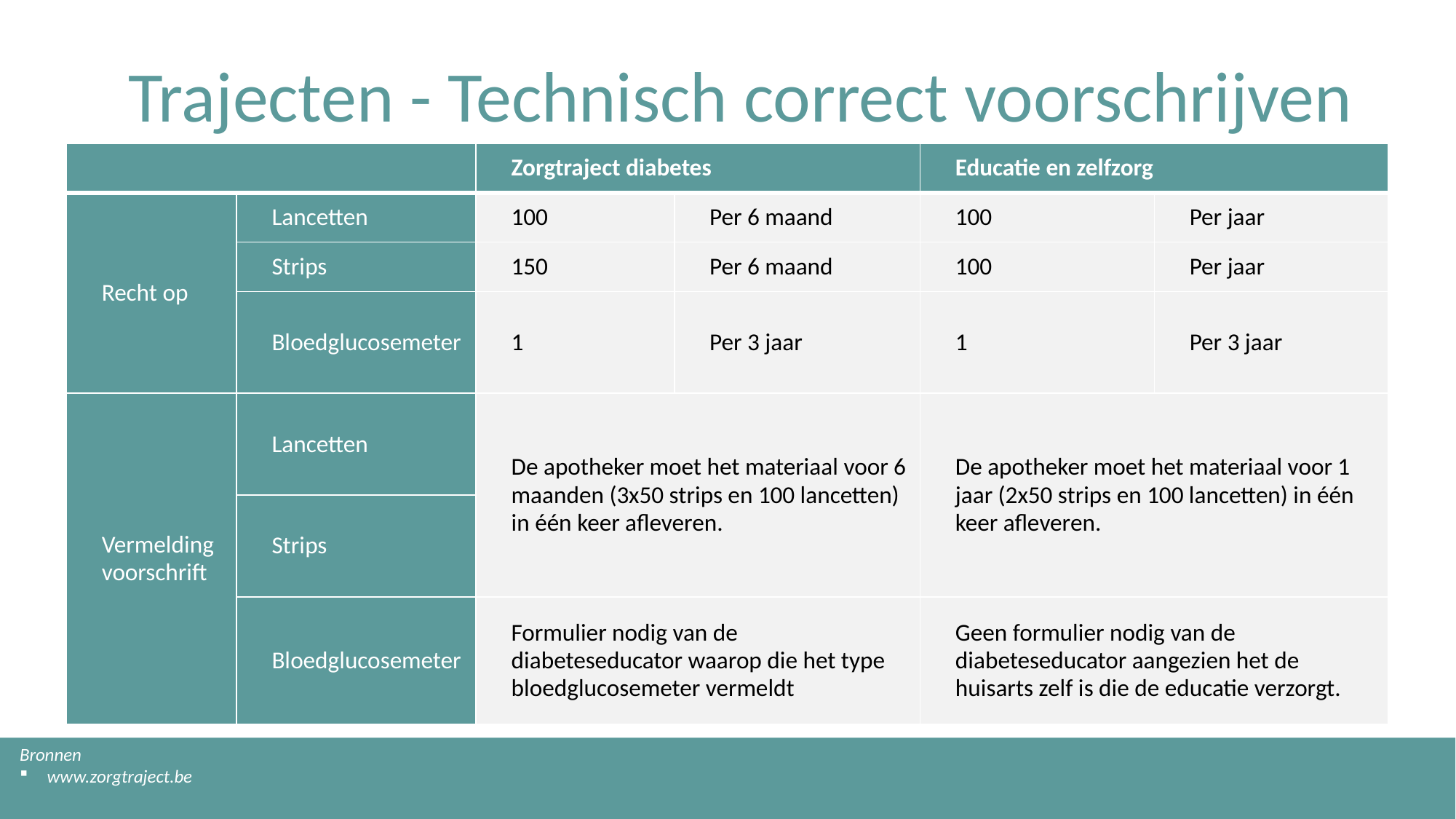

Trajecten - Technisch correct voorschrijven
|  |  | Zorgtraject diabetes |  | Educatie en zelfzorg |  |
| --- | --- | --- | --- | --- | --- |
| Recht op | Lancetten | 100 | Per 6 maand | 100 | Per jaar |
|  | Strips | 150 | Per 6 maand | 100 | Per jaar |
|  | Bloedglucosemeter | 1 | Per 3 jaar | 1 | Per 3 jaar |
| Vermelding voorschrift | Lancetten | De apotheker moet het materiaal voor 6 maanden (3x50 strips en 100 lancetten) in één keer afleveren. |  | De apotheker moet het materiaal voor 1 jaar (2x50 strips en 100 lancetten) in één keer afleveren. |  |
|  | Strips |  |  |  |  |
|  | Bloedglucosemeter | Formulier nodig van de diabeteseducator waarop die het type bloedglucosemeter vermeldt |  | Geen formulier nodig van de diabeteseducator aangezien het de huisarts zelf is die de educatie verzorgt. |  |
Bronnen
www.zorgtraject.be